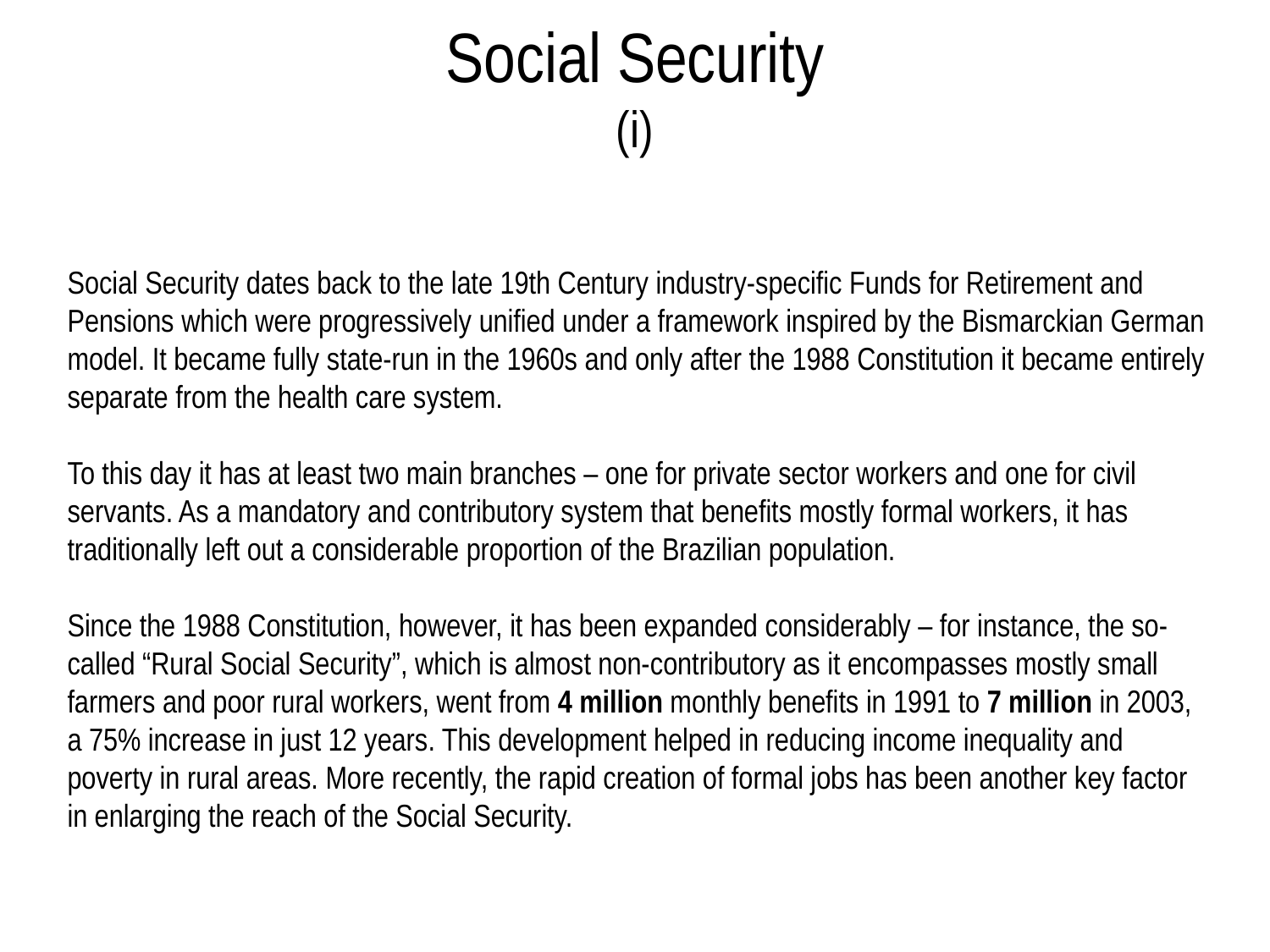

Social Security
(i)
Social Security dates back to the late 19th Century industry-specific Funds for Retirement and Pensions which were progressively unified under a framework inspired by the Bismarckian German model. It became fully state-run in the 1960s and only after the 1988 Constitution it became entirely separate from the health care system.

To this day it has at least two main branches – one for private sector workers and one for civil servants. As a mandatory and contributory system that benefits mostly formal workers, it has traditionally left out a considerable proportion of the Brazilian population.

Since the 1988 Constitution, however, it has been expanded considerably – for instance, the so-called “Rural Social Security”, which is almost non-contributory as it encompasses mostly small farmers and poor rural workers, went from 4 million monthly benefits in 1991 to 7 million in 2003, a 75% increase in just 12 years. This development helped in reducing income inequality and poverty in rural areas. More recently, the rapid creation of formal jobs has been another key factor in enlarging the reach of the Social Security.